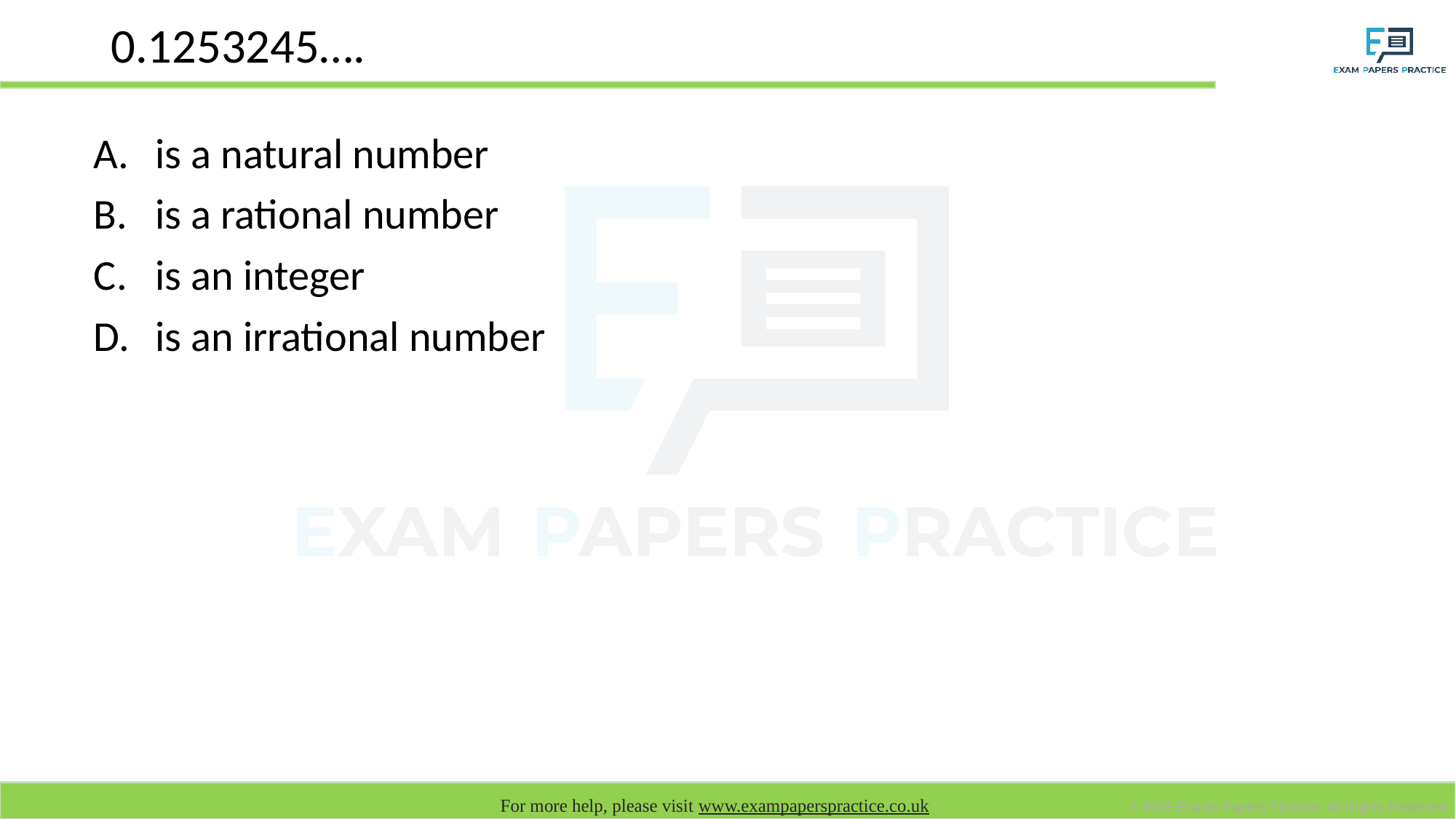

# 0.1253245….
is a natural number
is a rational number
is an integer
is an irrational number